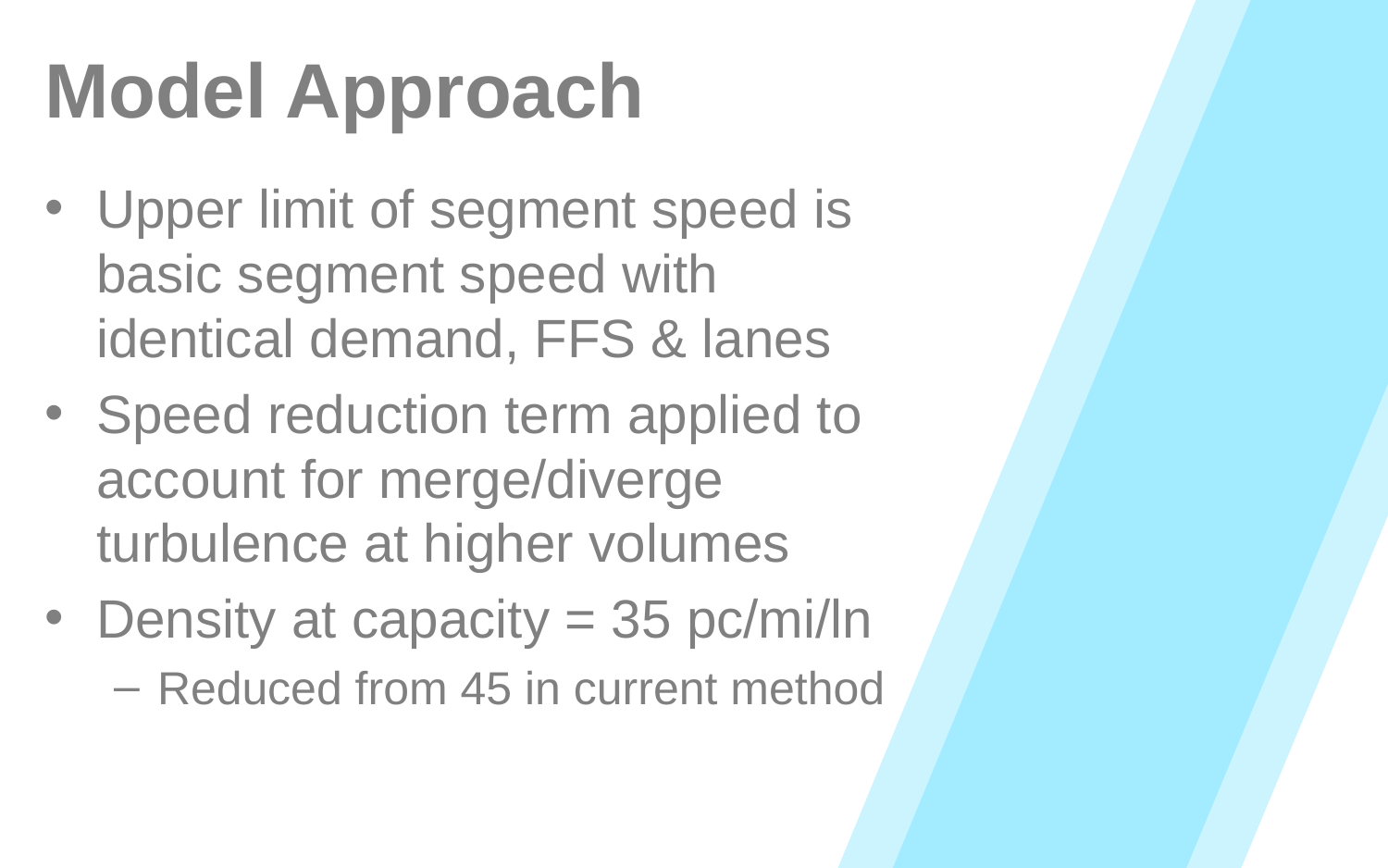

# Model Approach
Upper limit of segment speed is basic segment speed with identical demand, FFS & lanes
Speed reduction term applied to account for merge/diverge turbulence at higher volumes
Density at capacity = 35 pc/mi/ln
Reduced from 45 in current method